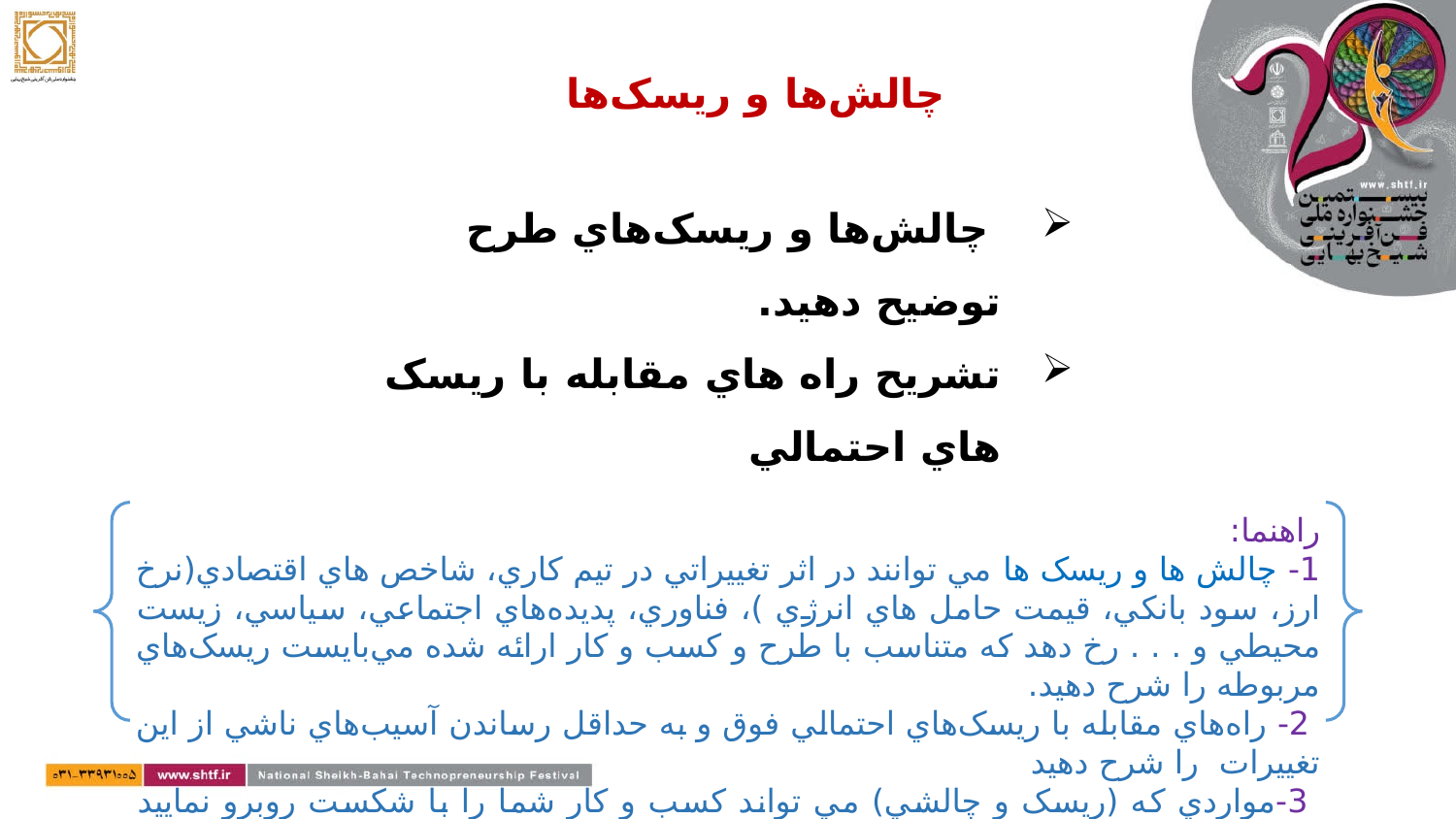

# چالش‌ها و ريسک‌ها
 چالش‌ها و ريسک‌هاي طرح توضيح دهيد.
تشريح راه هاي مقابله با ريسک هاي احتمالي

راهنما:
1- چالش ها و ريسک ها مي توانند در اثر تغييراتي در تيم کاري، شاخص هاي اقتصادي(نرخ ارز، سود بانکي، قيمت حامل هاي انرژي )، فناوري، پديده‌هاي اجتماعي، سياسي، زيست محيطي و . . . رخ دهد که متناسب با طرح و کسب و کار ارائه شده مي‌بايست ريسک‌هاي مربوطه را شرح دهيد.
 2- راه‌هاي مقابله با ريسک‌هاي احتمالي فوق و به حداقل رساندن آسيب‌هاي ناشي از اين تغييرات  را شرح دهيد
 3-مواردي که (ريسک و چالشي) مي تواند کسب و کار شما را با شکست روبرو نماييد ذکر کنيد